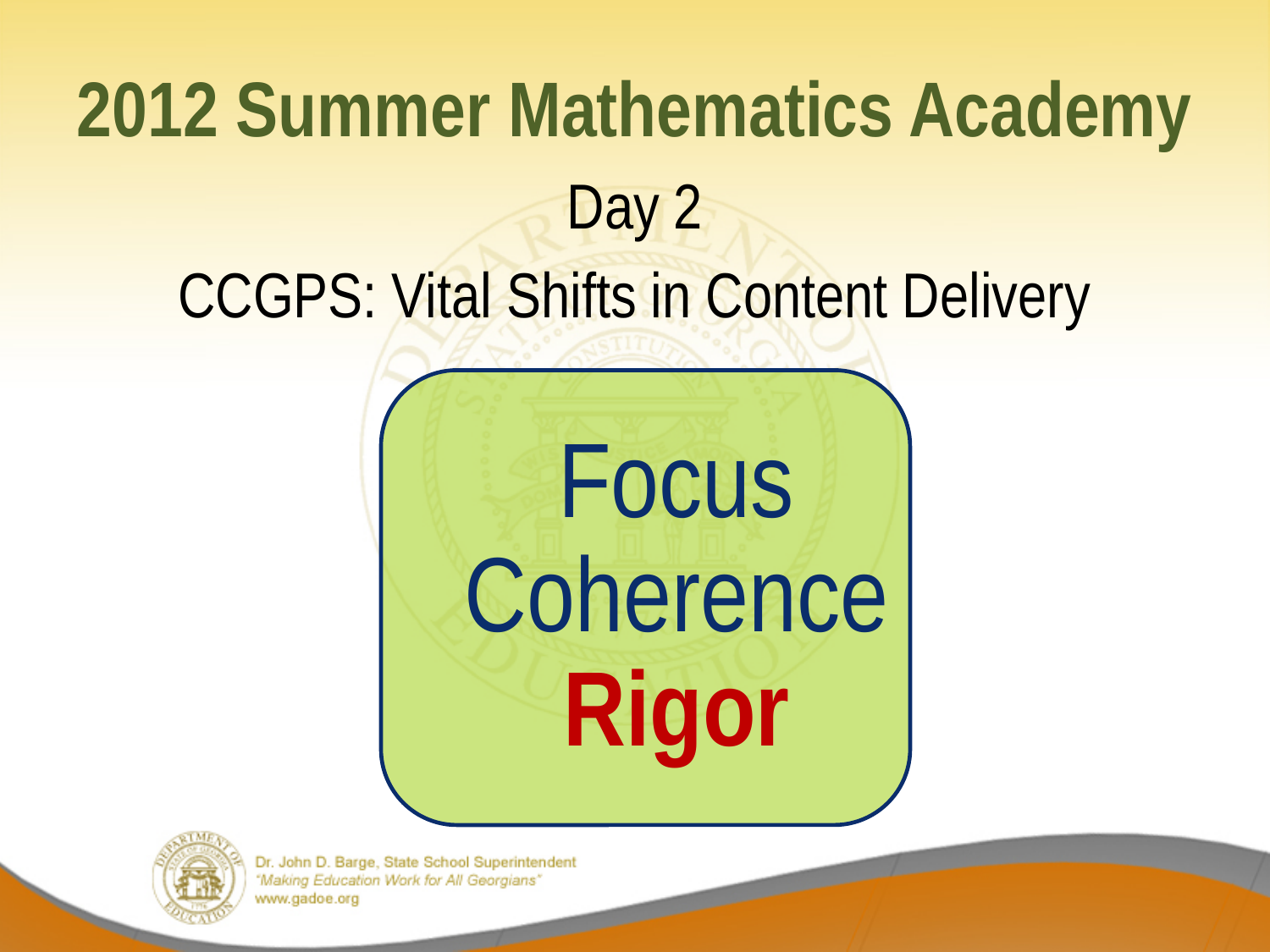

2012 Summer Mathematics Academy
Day 2
CCGPS: Vital Shifts in Content Delivery

Focus
Coherence
Rigor